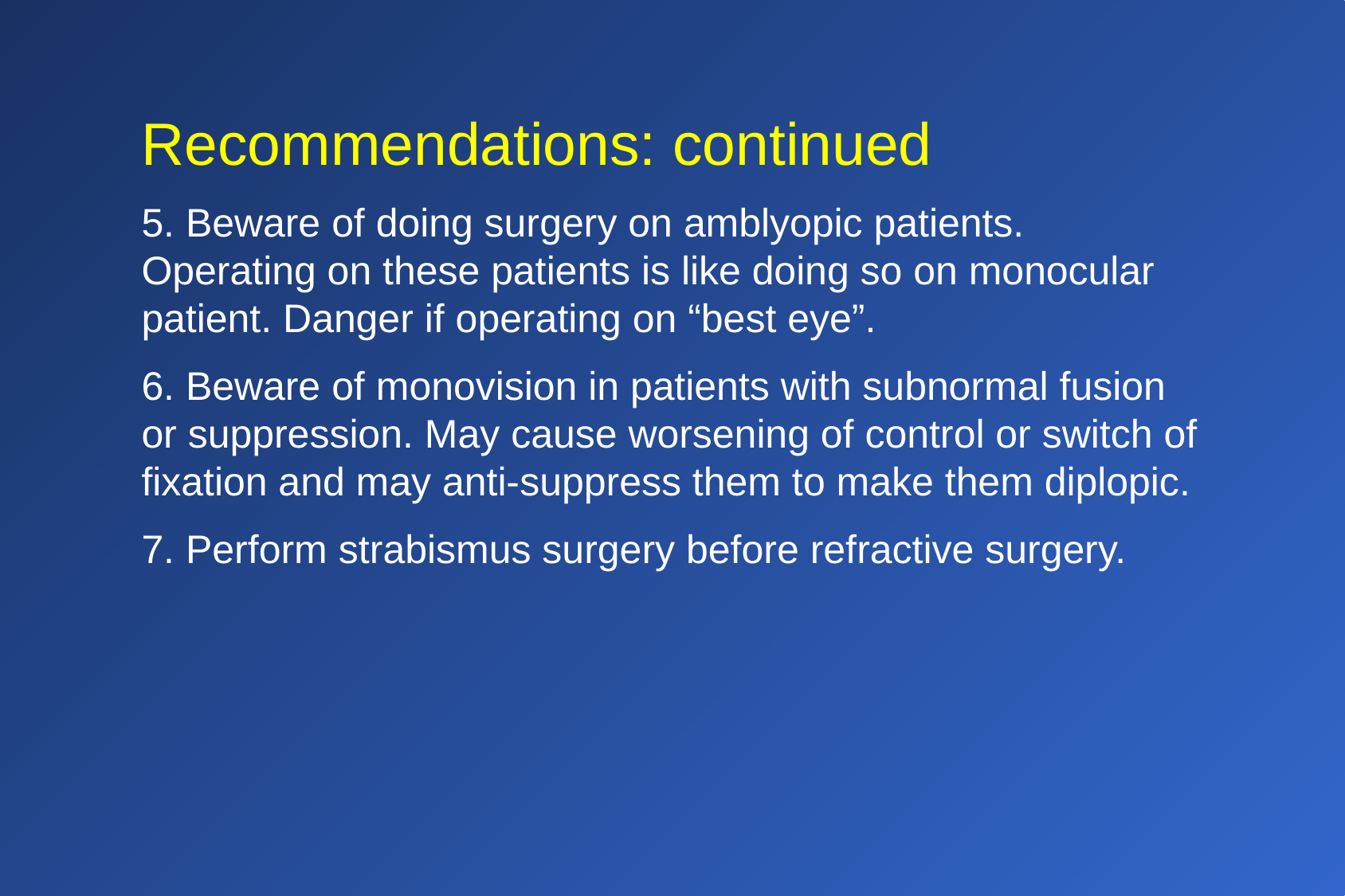

Recommendations: continued
5. Beware of doing surgery on amblyopic patients. Operating on these patients is like doing so on monocular patient. Danger if operating on “best eye”.
6. Beware of monovision in patients with subnormal fusion or suppression. May cause worsening of control or switch of fixation and may anti-suppress them to make them diplopic.
7. Perform strabismus surgery before refractive surgery.